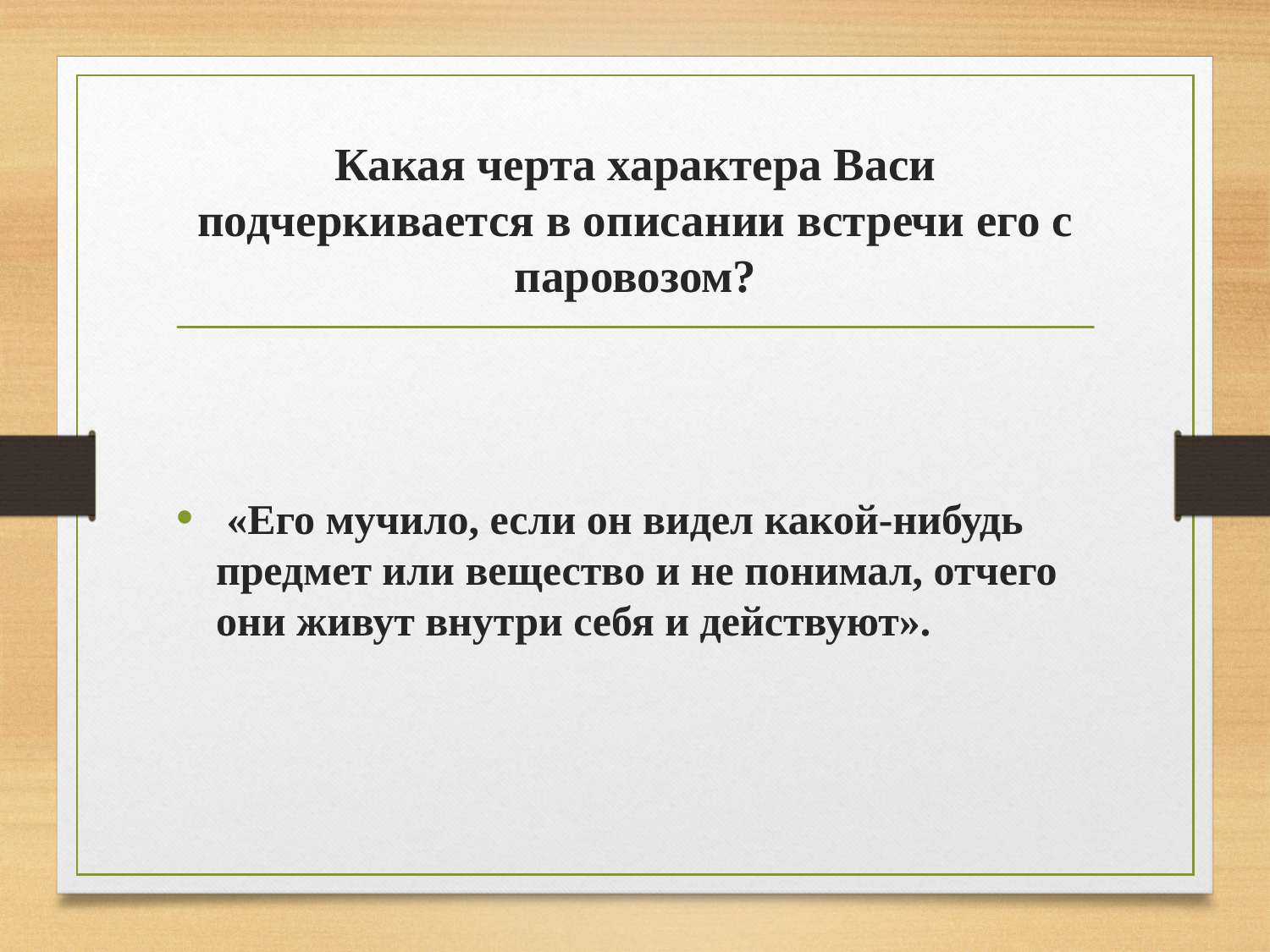

# Какая черта характера Васи подчеркивается в описании встречи его с паровозом?

 «Его мучило, если он видел какой-нибудь предмет или вещество и не понимал, отчего они живут внутри себя и действуют».